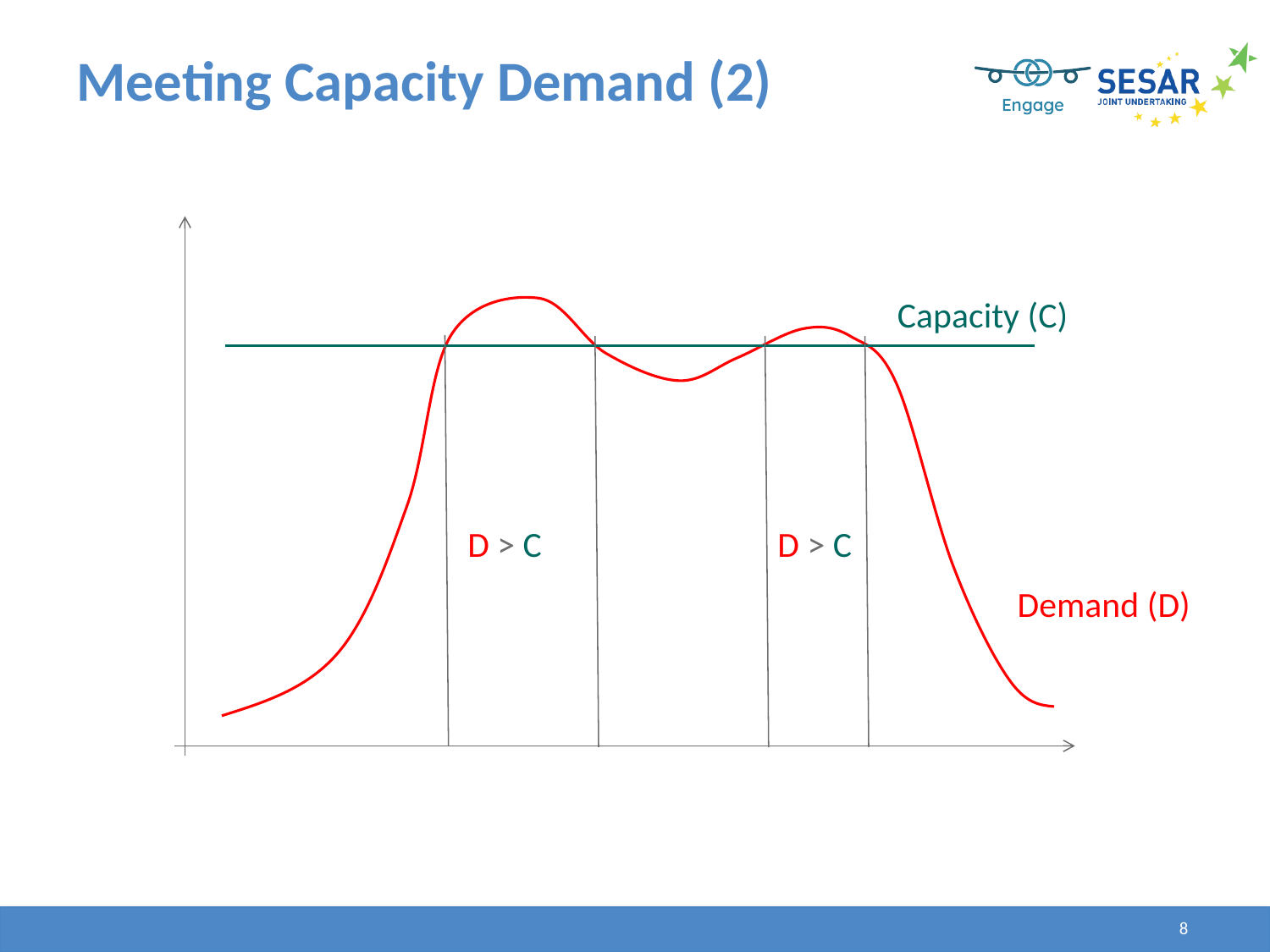

# Meeting Capacity Demand (2)
Capacity (C)

D > C
D > C
Demand (D)
8